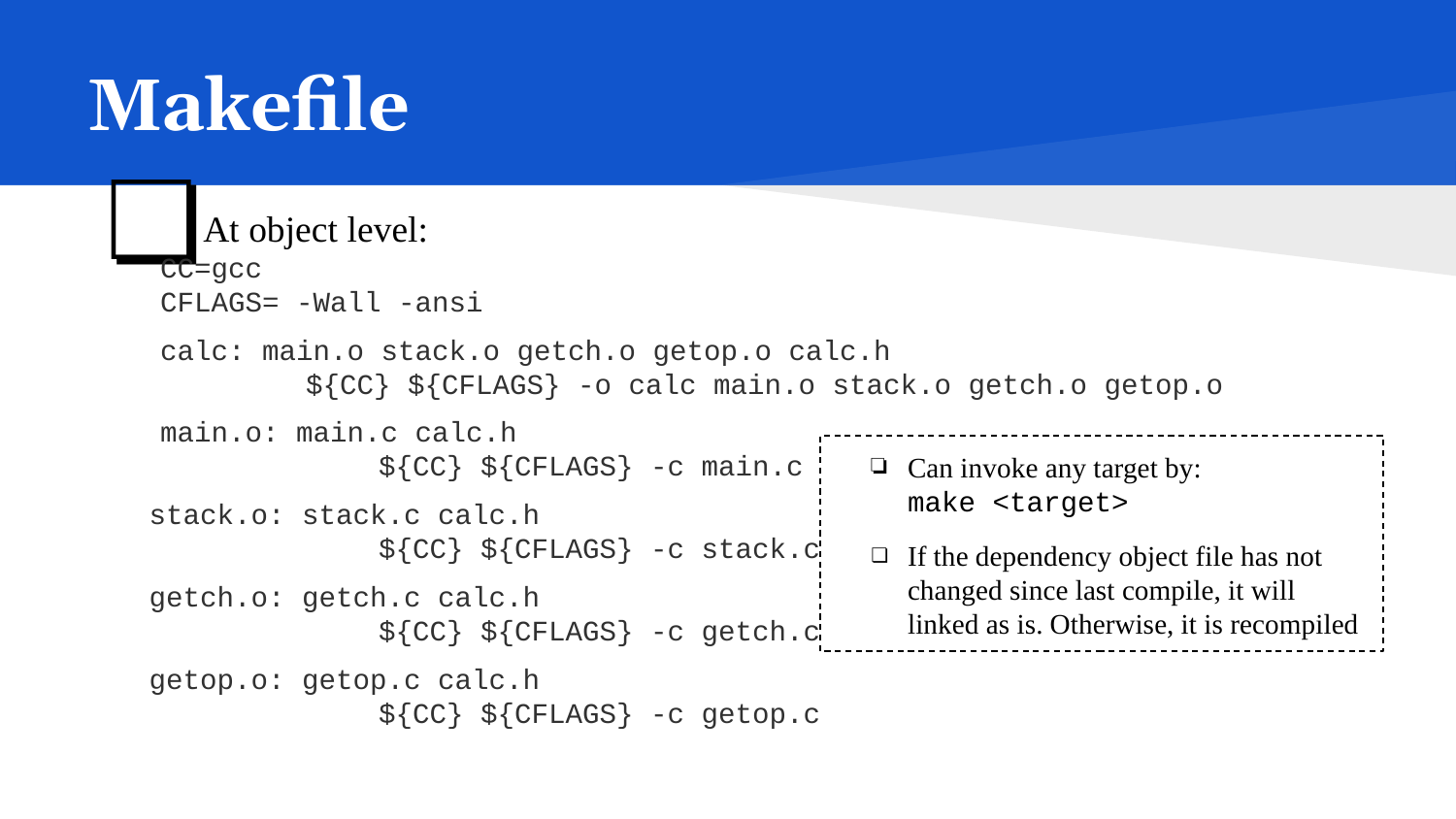

# Makefile
At object level:
CC=gcc
CFLAGS= -Wall -ansi
calc: main.o stack.o getch.o getop.o calc.h
	${CC} ${CFLAGS} -o calc main.o stack.o getch.o getop.o

main.o: main.c calc.h
		${CC} ${CFLAGS} -c main.c

stack.o: stack.c calc.h
		${CC} ${CFLAGS} -c stack.c

getch.o: getch.c calc.h
		${CC} ${CFLAGS} -c getch.c

getop.o: getop.c calc.h
		${CC} ${CFLAGS} -c getop.c

Can invoke any target by:
make <target>
If the dependency object file has not changed since last compile, it will linked as is. Otherwise, it is recompiled